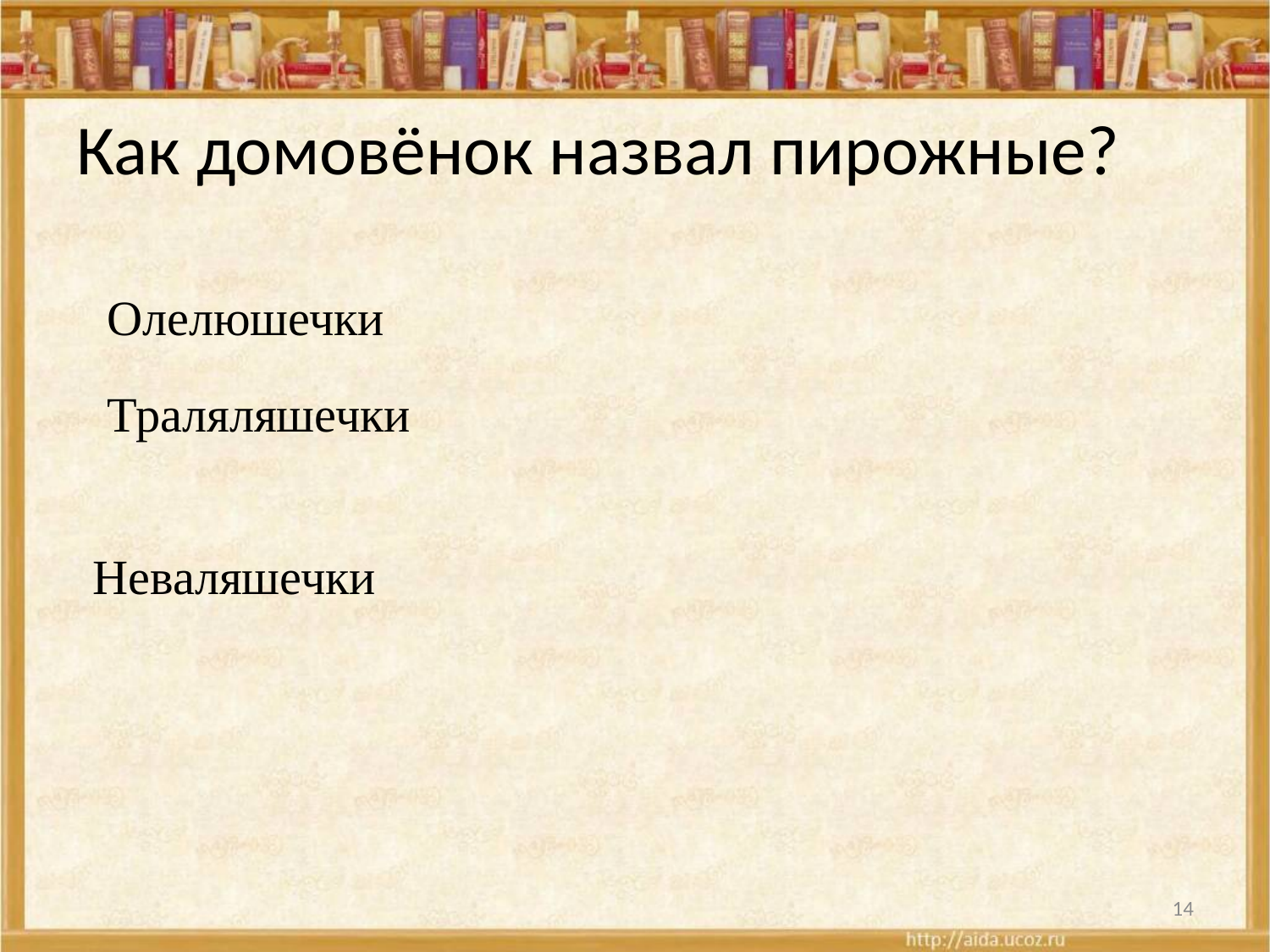

# Как домовёнок назвал пирожные?
Олелюшечки
Траляляшечки
Неваляшечки
14